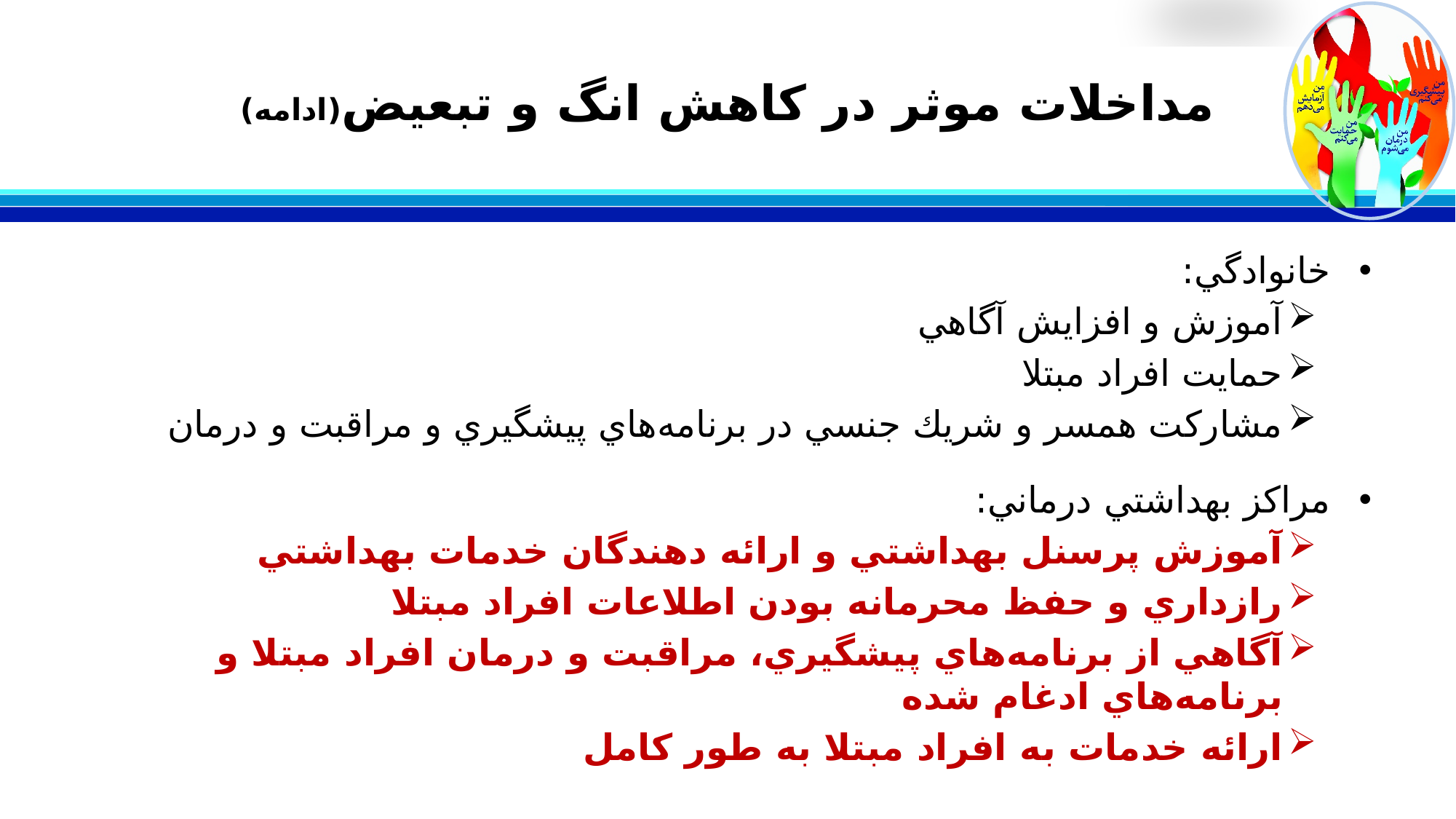

# مداخلات موثر در كاهش انگ و تبعيض(ادامه)
خانوادگي:
آموزش و افزايش آگاهي
حمايت افراد مبتلا
مشاركت همسر و شريك جنسي در برنامه‌هاي پيشگيري و مراقبت و درمان

مراكز بهداشتي درماني:
آموزش پرسنل بهداشتي و ارائه دهندگان خدمات بهداشتي
رازداري و حفظ محرمانه بودن اطلاعات افراد مبتلا
آگاهي از برنامه‌هاي پيشگيري، مراقبت و درمان افراد مبتلا و برنامه‌هاي ادغام شده
ارائه خدمات به افراد مبتلا به طور كامل